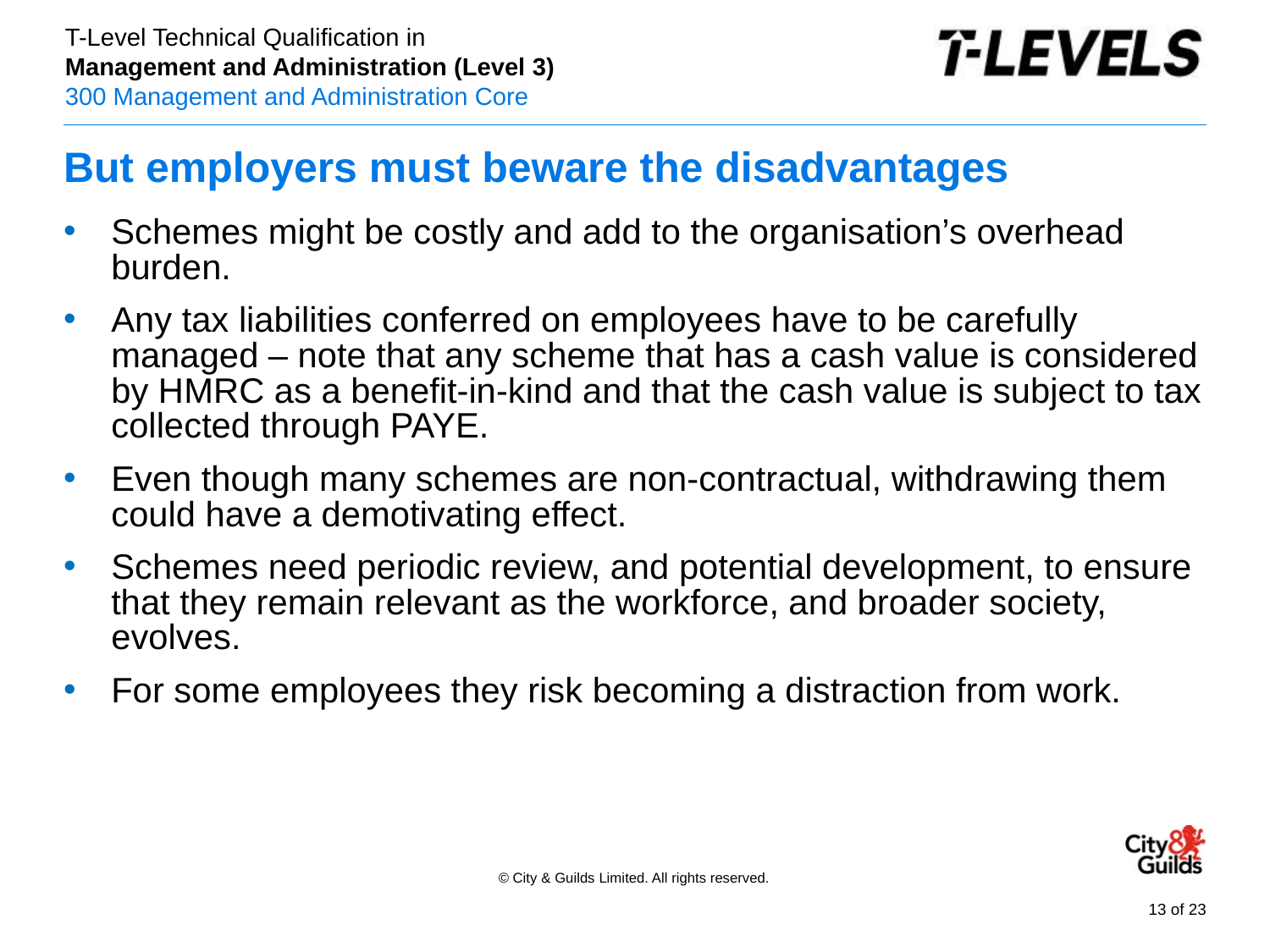

# But employers must beware the disadvantages
Schemes might be costly and add to the organisation’s overhead burden.
Any tax liabilities conferred on employees have to be carefully managed – note that any scheme that has a cash value is considered by HMRC as a benefit-in-kind and that the cash value is subject to tax collected through PAYE.
Even though many schemes are non-contractual, withdrawing them could have a demotivating effect.
Schemes need periodic review, and potential development, to ensure that they remain relevant as the workforce, and broader society, evolves.
For some employees they risk becoming a distraction from work.